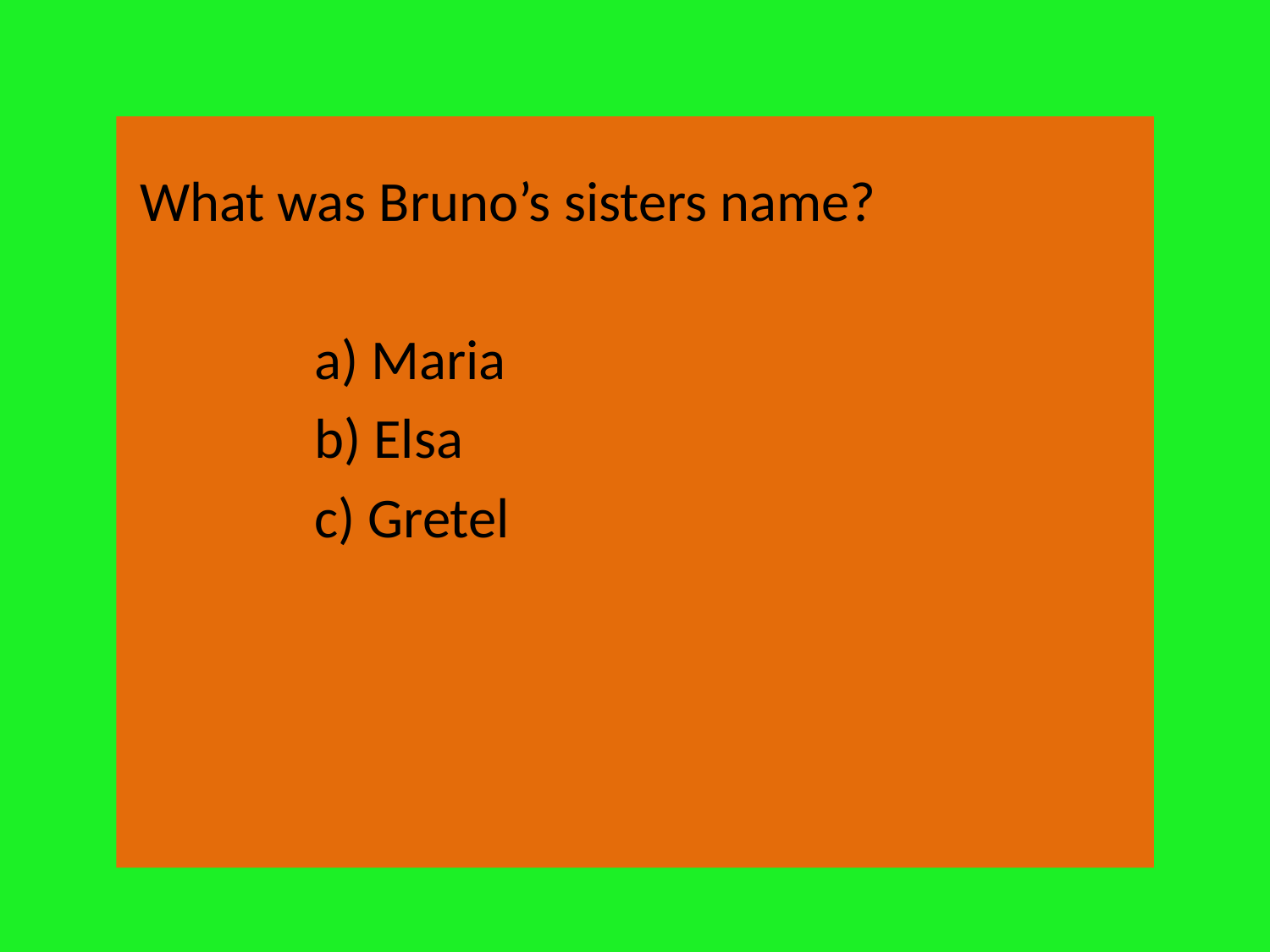

What was Bruno’s sisters name?

		a) Maria
		b) Elsa
		c) Gretel